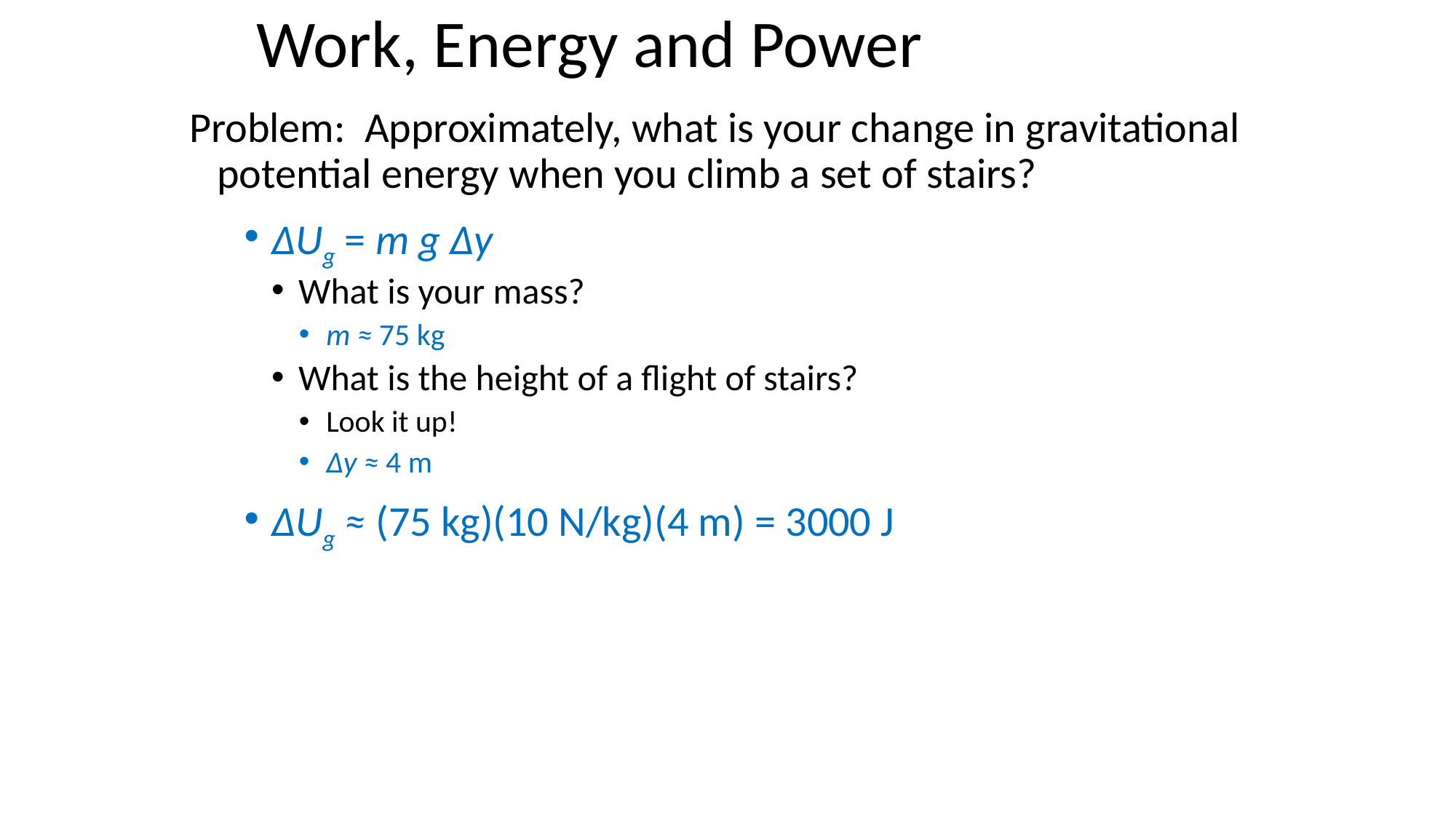

# Work, Energy and Power
Problem:  Approximately, what is your change in gravitational potential energy when you climb a set of stairs?
ΔUg = m g Δy
What is your mass?
m ≈ 75 kg
What is the height of a flight of stairs?
Look it up!
Δy ≈ 4 m
ΔUg ≈ (75 kg)(10 N/kg)(4 m) = 3000 J